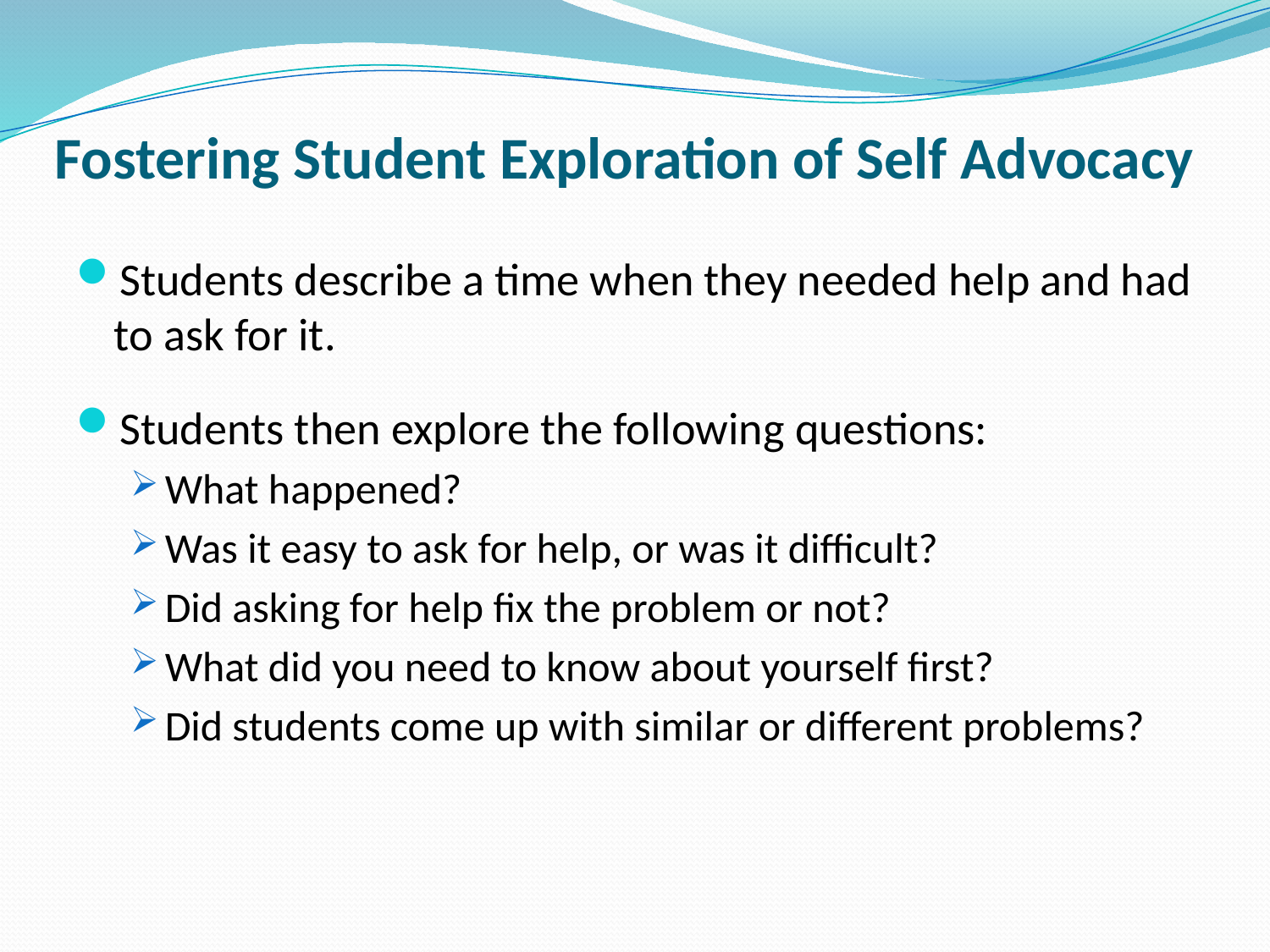

# Fostering Student Exploration of Self Advocacy
Students describe a time when they needed help and had to ask for it.

Students then explore the following questions:
What happened?
Was it easy to ask for help, or was it difficult?
Did asking for help fix the problem or not?
What did you need to know about yourself first?
Did students come up with similar or different problems?